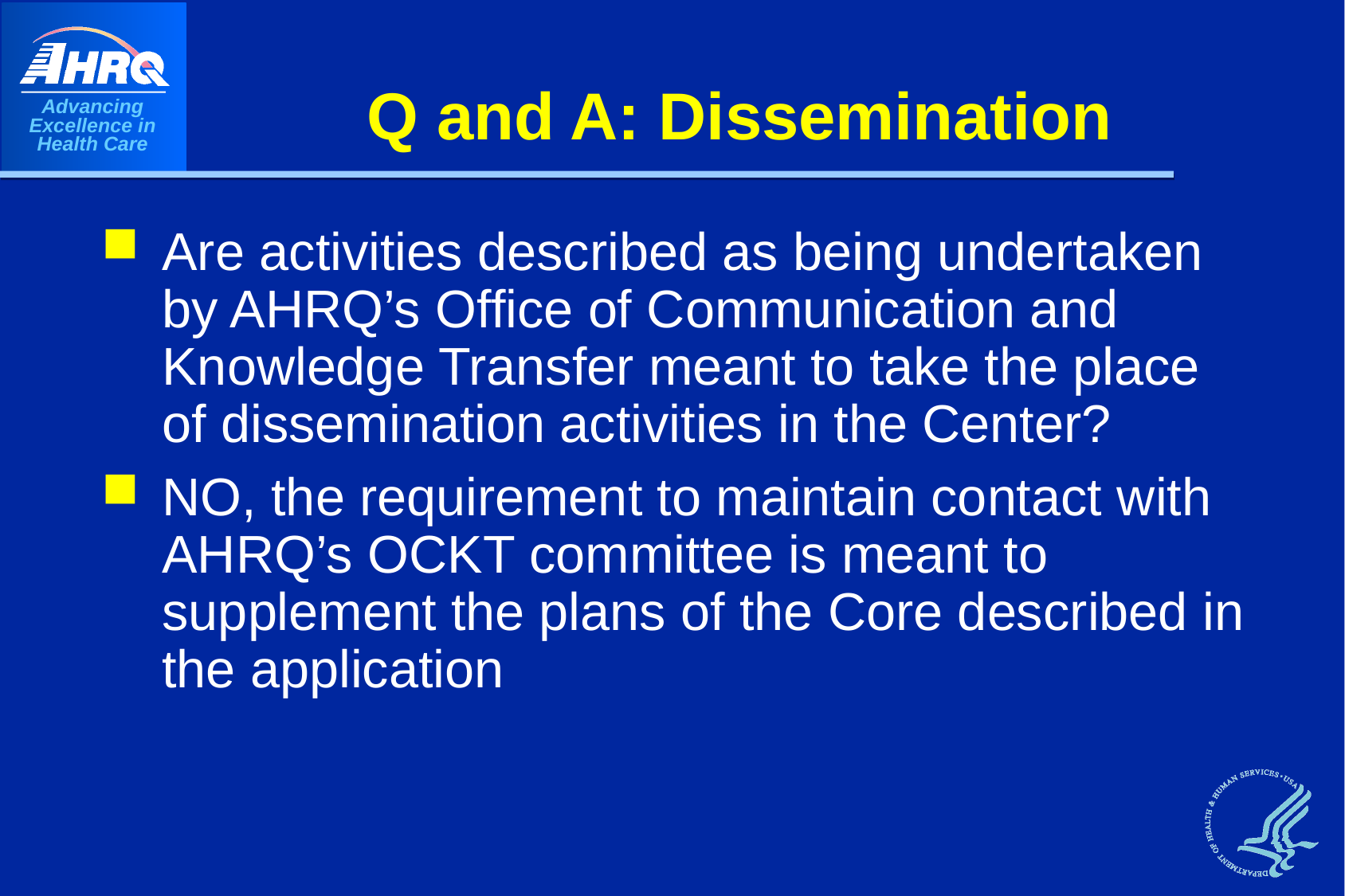

# Q and A: Dissemination
Are activities described as being undertaken by AHRQ’s Office of Communication and Knowledge Transfer meant to take the place of dissemination activities in the Center?
NO, the requirement to maintain contact with AHRQ’s OCKT committee is meant to supplement the plans of the Core described in the application